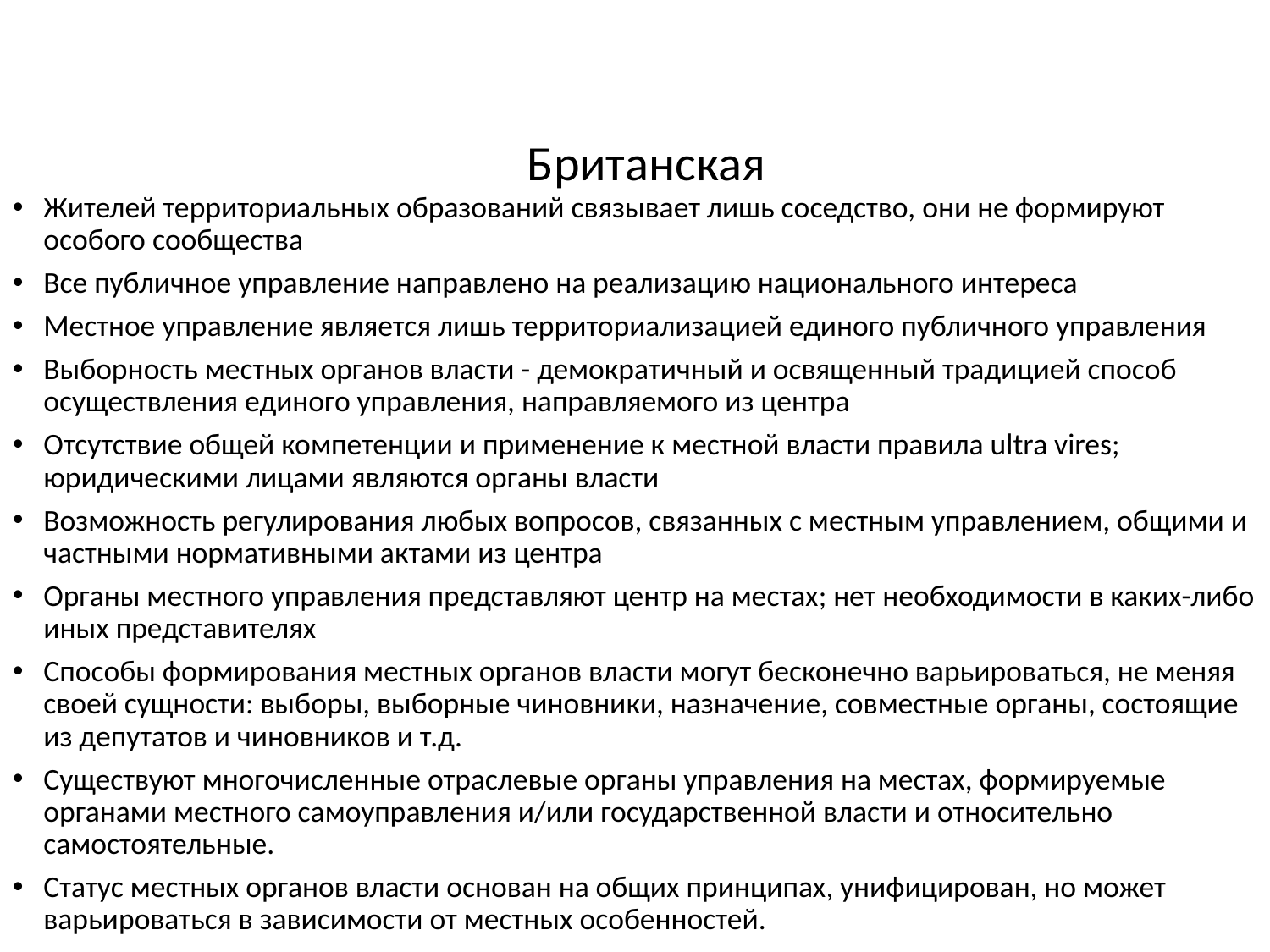

# Британская
Жителей территориальных образований связывает лишь соседство, они не формируют особого сообщества
Все публичное управление направлено на реализацию национального интереса
Местное управление является лишь территориализацией единого публичного управления
Выборность местных органов власти - демократичный и освященный традицией способ осуществления единого управления, направляемого из центра
Отсутствие общей компетенции и применение к местной власти правила ultra vires; юридическими лицами являются органы власти
Возможность регулирования любых вопросов, связанных с местным управлением, общими и частными нормативными актами из центра
Органы местного управления представляют центр на местах; нет необходимости в каких-либо иных представителях
Способы формирования местных органов власти могут бесконечно варьироваться, не меняя своей сущности: выборы, выборные чиновники, назначение, совместные органы, состоящие из депутатов и чиновников и т.д.
Существуют многочисленные отраслевые органы управления на местах, формируемые органами местного самоуправления и/или государственной власти и относительно самостоятельные.
Статус местных органов власти основан на общих принципах, унифицирован, но может варьироваться в зависимости от местных особенностей.